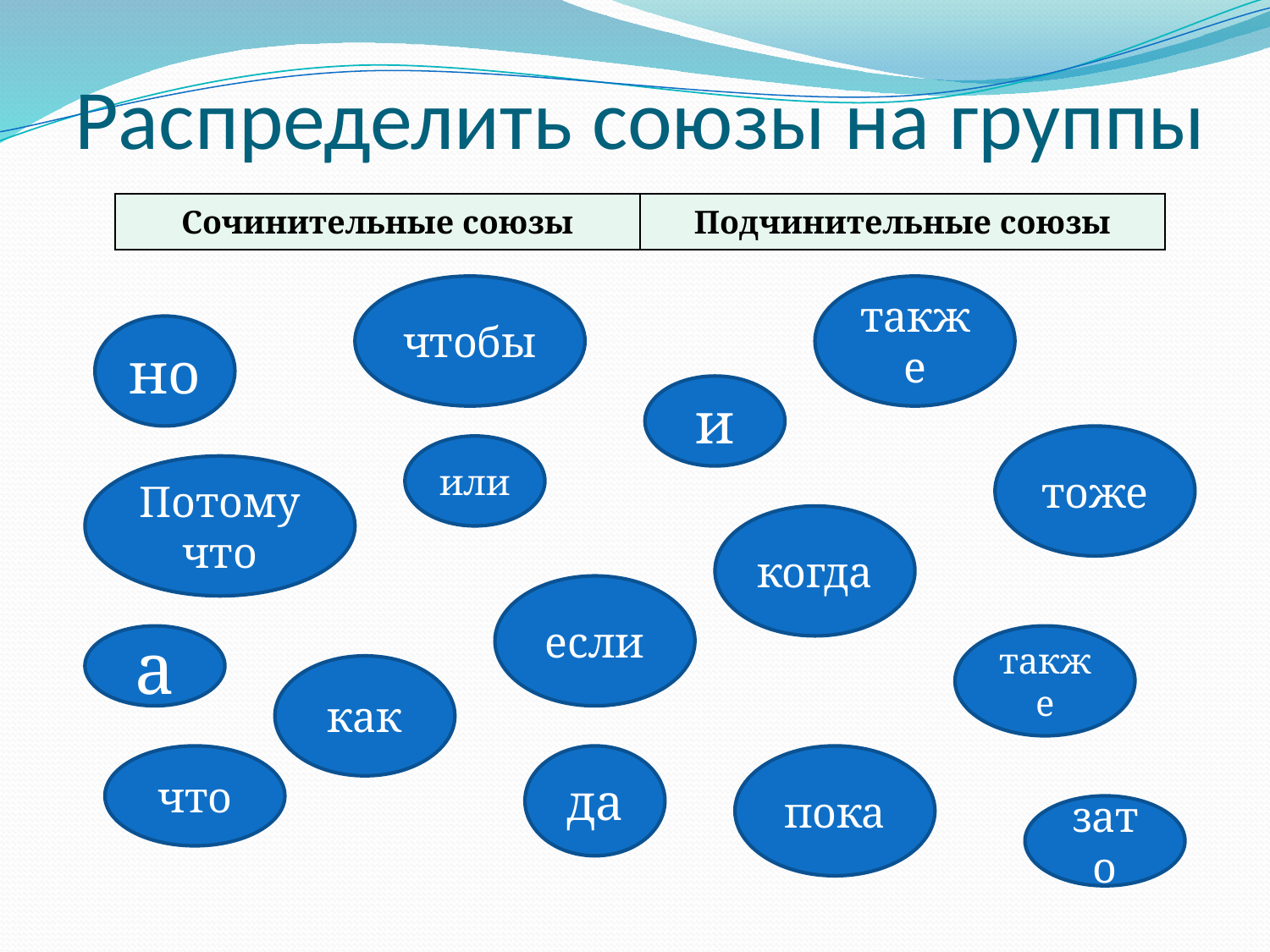

# Распределить союзы на группы
| Сочинительные союзы | Подчинительные союзы |
| --- | --- |
чтобы
также
но
и
тоже
или
Потому что
когда
если
а
также
как
что
да
пока
зато